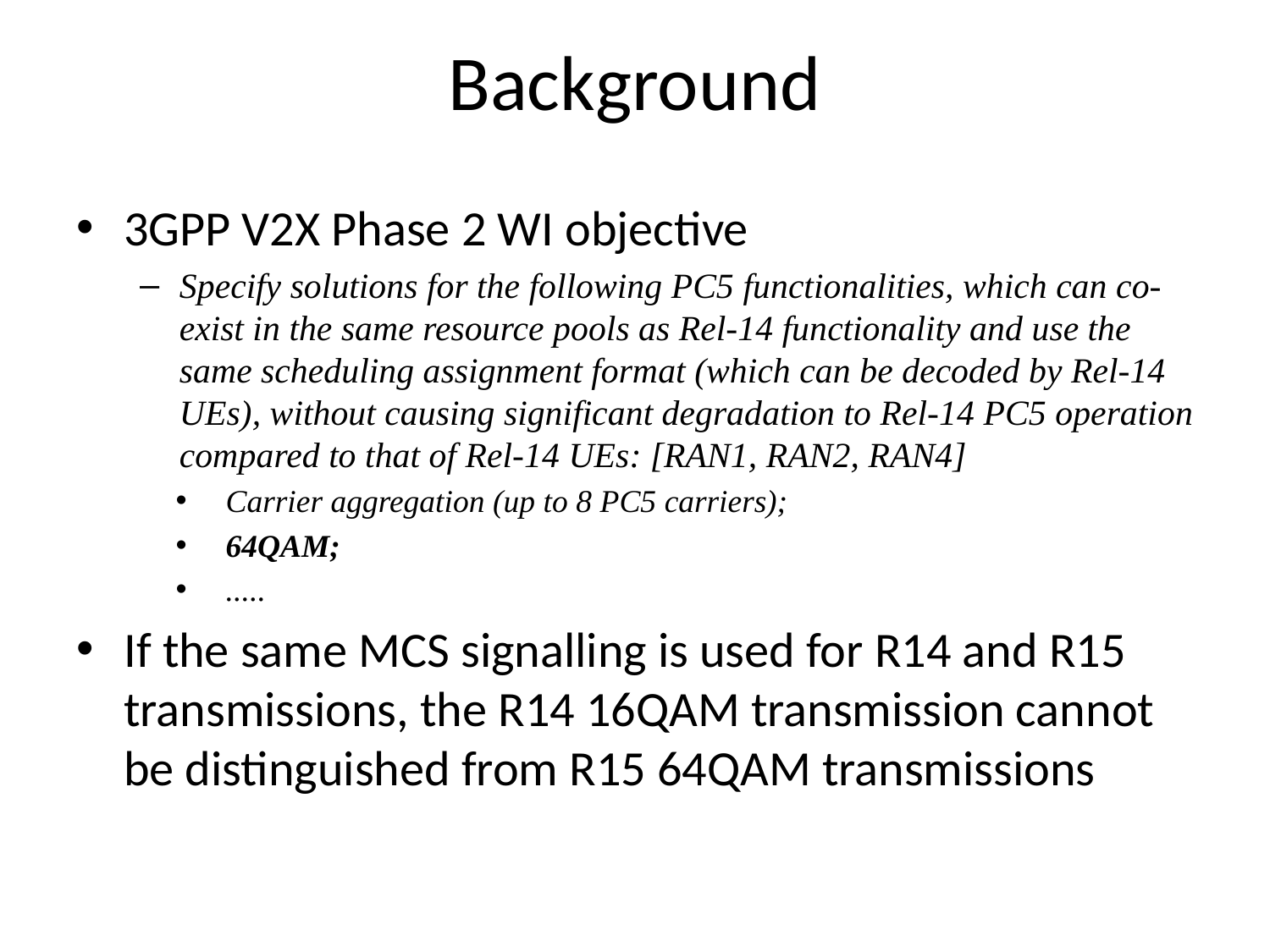

# Background
3GPP V2X Phase 2 WI objective
Specify solutions for the following PC5 functionalities, which can co-exist in the same resource pools as Rel-14 functionality and use the same scheduling assignment format (which can be decoded by Rel-14 UEs), without causing significant degradation to Rel-14 PC5 operation compared to that of Rel-14 UEs: [RAN1, RAN2, RAN4]
Carrier aggregation (up to 8 PC5 carriers);
64QAM;
.....
If the same MCS signalling is used for R14 and R15 transmissions, the R14 16QAM transmission cannot be distinguished from R15 64QAM transmissions